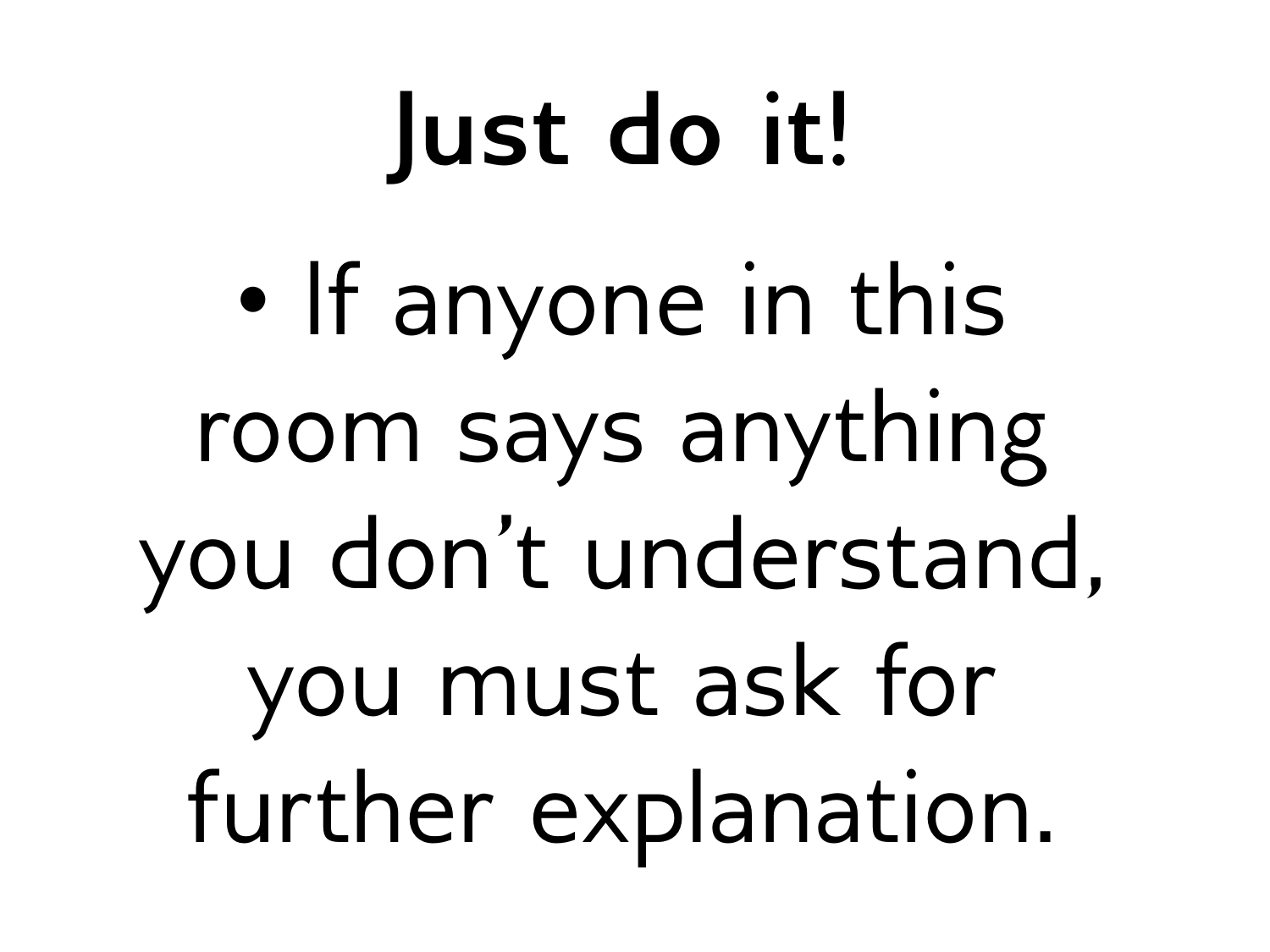

Just do it!

• If anyone in this room says anything you don’t understand, you must ask for further explanation.